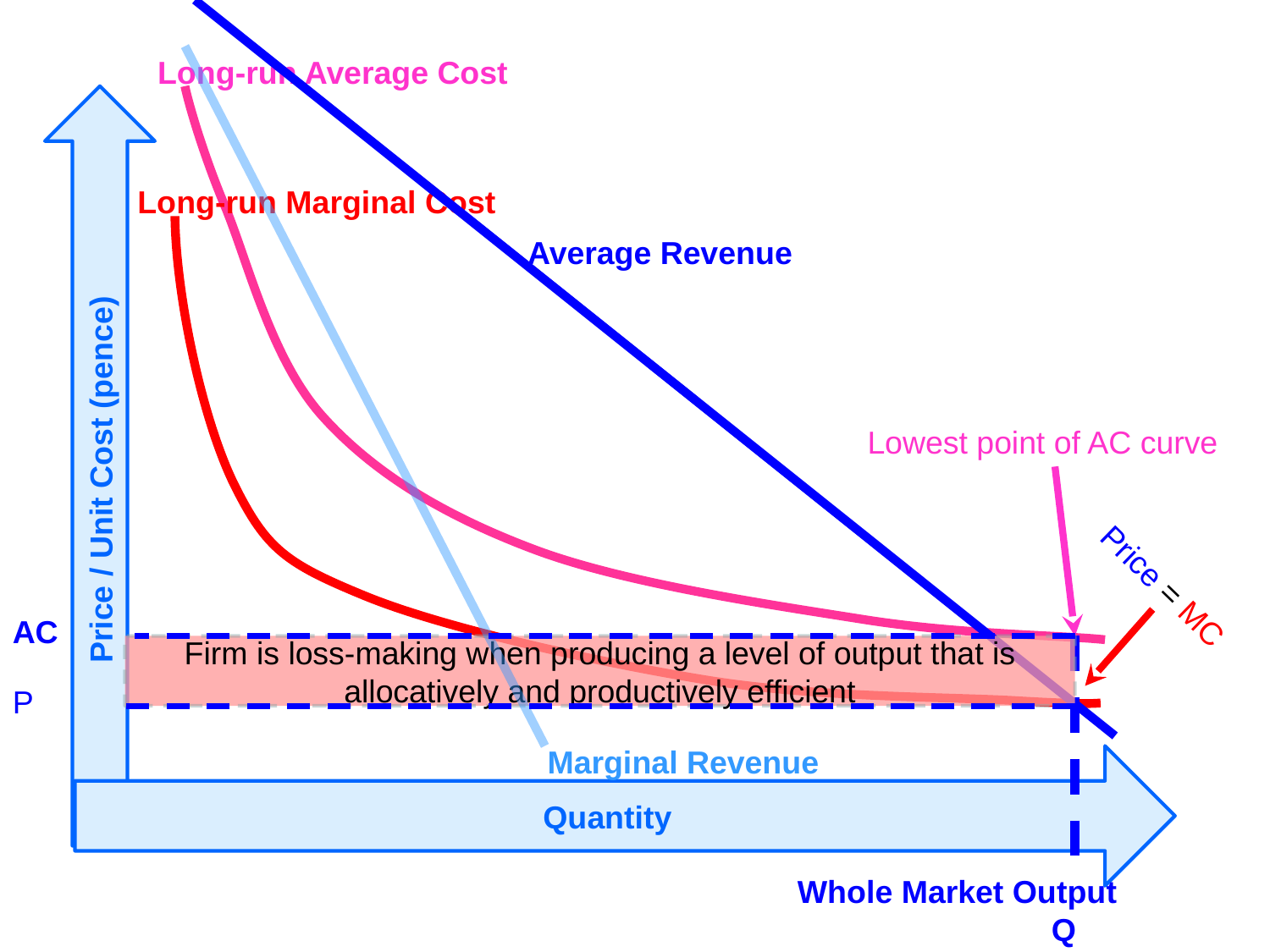

Long-run Average Cost

Price / Unit Cost (pence)

Long-run Marginal Cost

Average Revenue
Lowest point of AC curve
Price = MC
AC
Firm is loss-making when producing a level of output that is allocatively and productively efficient
P
Marginal Revenue
Quantity
Whole Market Output 		Q